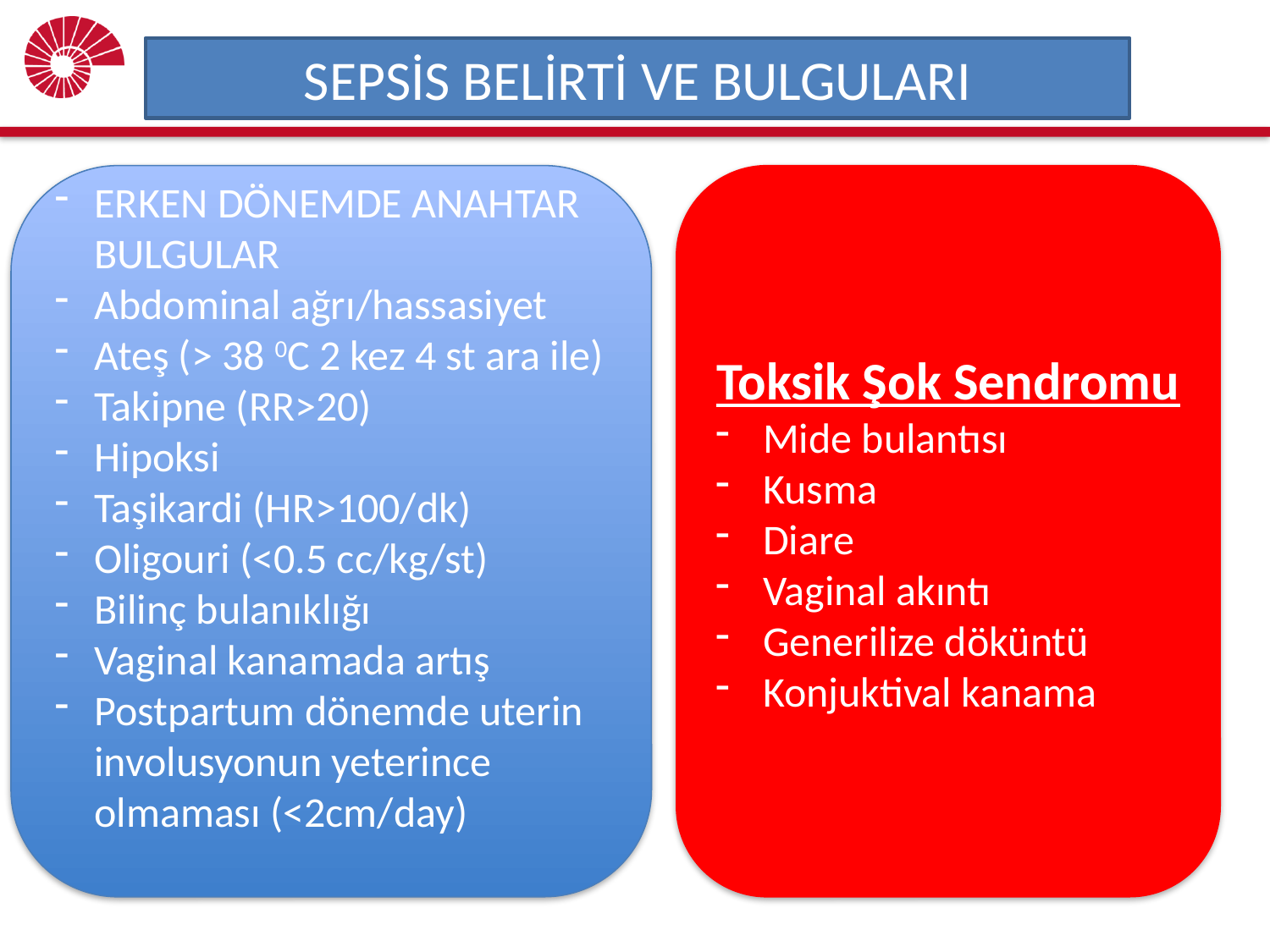

# SEPSİS BELİRTİ VE BULGULARI
ERKEN DÖNEMDE ANAHTAR BULGULAR
Abdominal ağrı/hassasiyet
Ateş (> 38 0C 2 kez 4 st ara ile)
Takipne (RR>20)
Hipoksi
Taşikardi (HR>100/dk)
Oligouri (<0.5 cc/kg/st)
Bilinç bulanıklığı
Vaginal kanamada artış
Postpartum dönemde uterin involusyonun yeterince olmaması (<2cm/day)

Toksik Şok Sendromu
Mide bulantısı
Kusma
Diare
Vaginal akıntı
Generilize döküntü
Konjuktival kanama